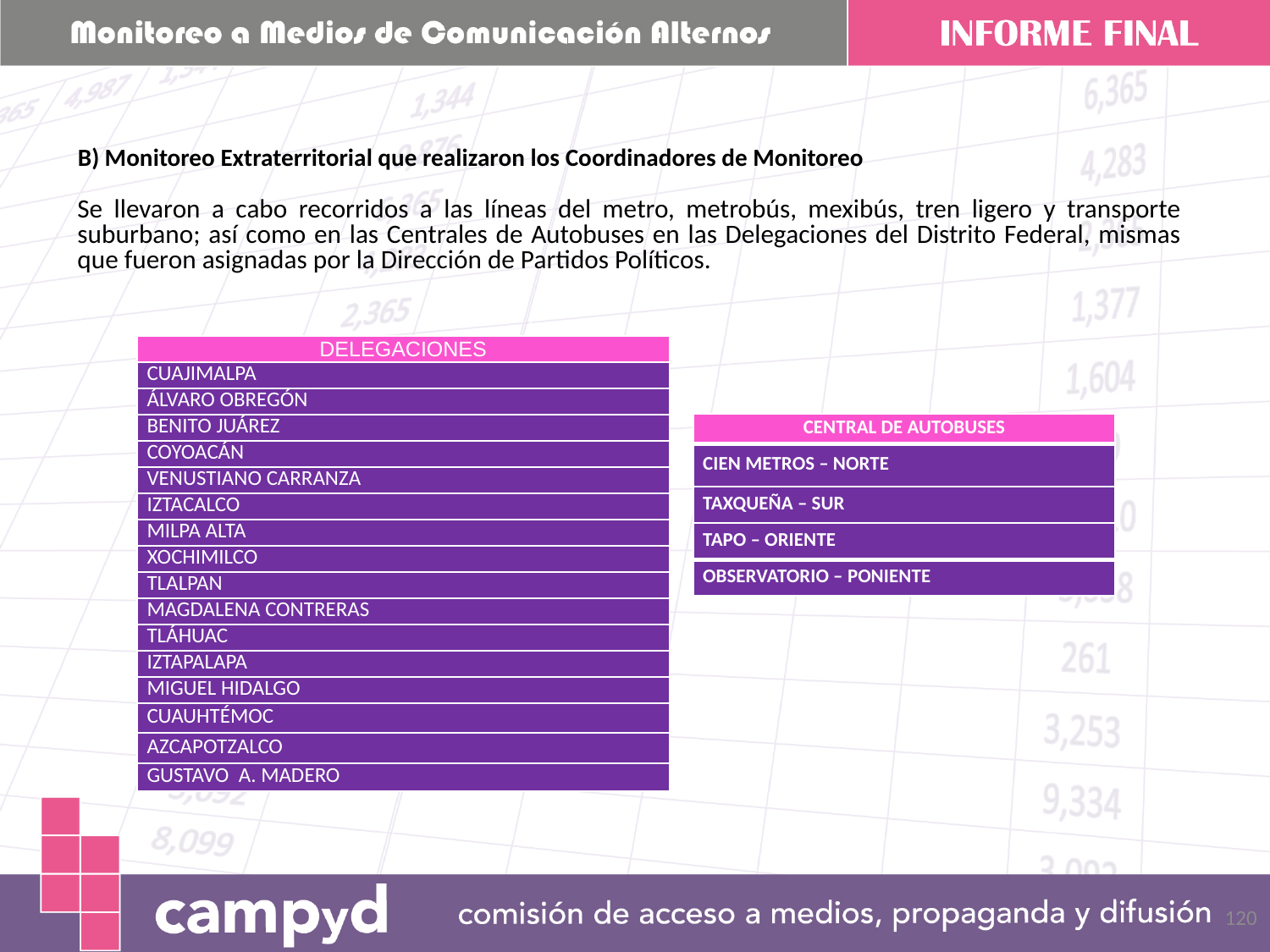

# B) Monitoreo Extraterritorial que realizaron los Coordinadores de Monitoreo
Se llevaron a cabo recorridos a las líneas del metro, metrobús, mexibús, tren ligero y transporte suburbano; así como en las Centrales de Autobuses en las Delegaciones del Distrito Federal, mismas que fueron asignadas por la Dirección de Partidos Políticos.

| DELEGACIONES |
| --- |
| CUAJIMALPA |
| ÁLVARO OBREGÓN |
| BENITO JUÁREZ |
| COYOACÁN |
| VENUSTIANO CARRANZA |
| IZTACALCO |
| MILPA ALTA |
| XOCHIMILCO |
| TLALPAN |
| MAGDALENA CONTRERAS |
| TLÁHUAC |
| IZTAPALAPA |
| MIGUEL HIDALGO |
| CUAUHTÉMOC |
| AZCAPOTZALCO |
| GUSTAVO A. MADERO |
| CENTRAL DE AUTOBUSES |
| --- |
| CIEN METROS – NORTE |
| TAXQUEÑA – SUR |
| TAPO – ORIENTE |
| OBSERVATORIO – PONIENTE |

120